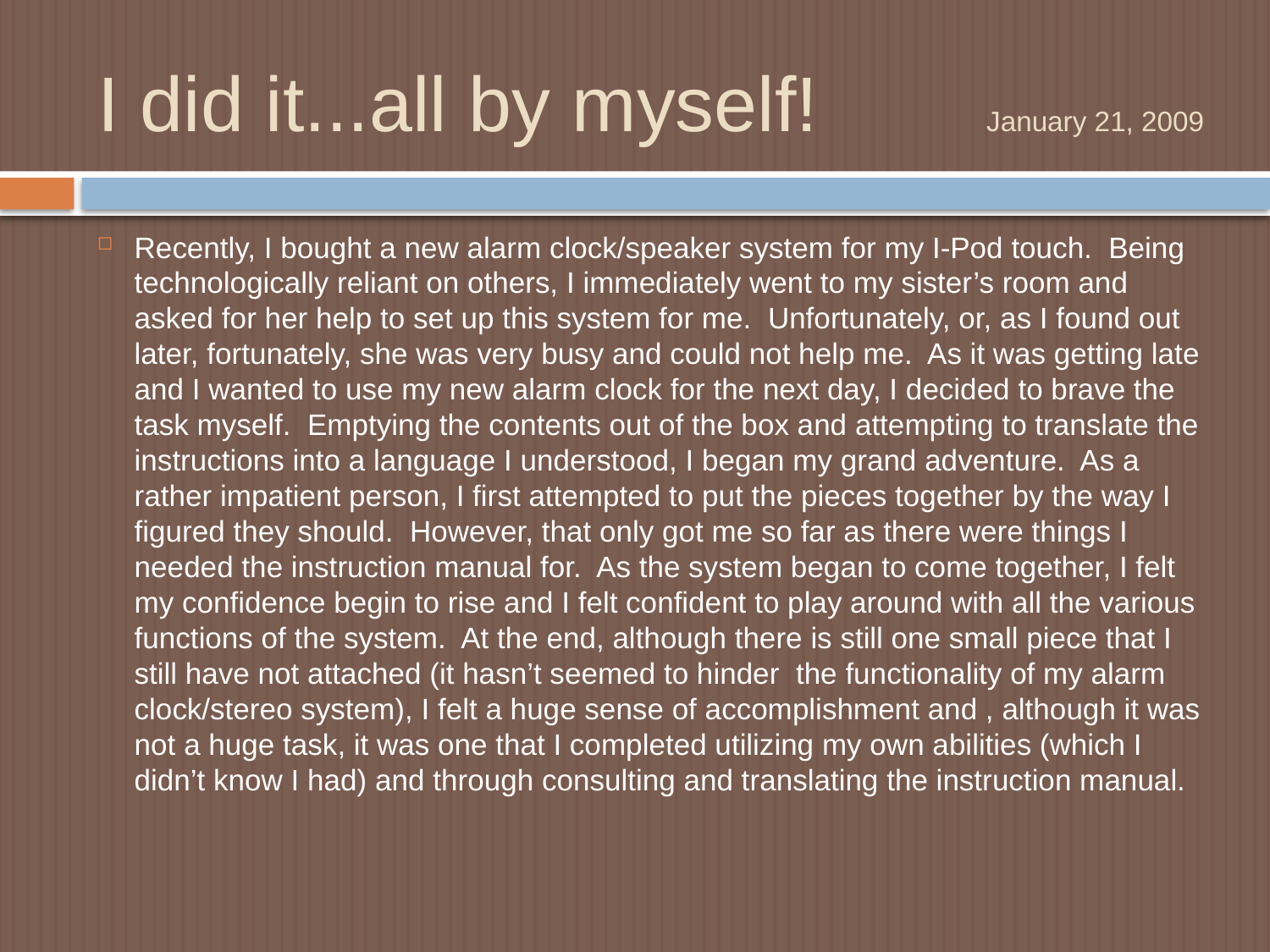

# I did it...all by myself! 		January 21, 2009
Recently, I bought a new alarm clock/speaker system for my I-Pod touch.  Being technologically reliant on others, I immediately went to my sister’s room and asked for her help to set up this system for me.  Unfortunately, or, as I found out later, fortunately, she was very busy and could not help me.  As it was getting late and I wanted to use my new alarm clock for the next day, I decided to brave the task myself.  Emptying the contents out of the box and attempting to translate the instructions into a language I understood, I began my grand adventure.  As a rather impatient person, I first attempted to put the pieces together by the way I figured they should.  However, that only got me so far as there were things I needed the instruction manual for.  As the system began to come together, I felt my confidence begin to rise and I felt confident to play around with all the various functions of the system.  At the end, although there is still one small piece that I still have not attached (it hasn’t seemed to hinder  the functionality of my alarm clock/stereo system), I felt a huge sense of accomplishment and , although it was not a huge task, it was one that I completed utilizing my own abilities (which I didn’t know I had) and through consulting and translating the instruction manual.